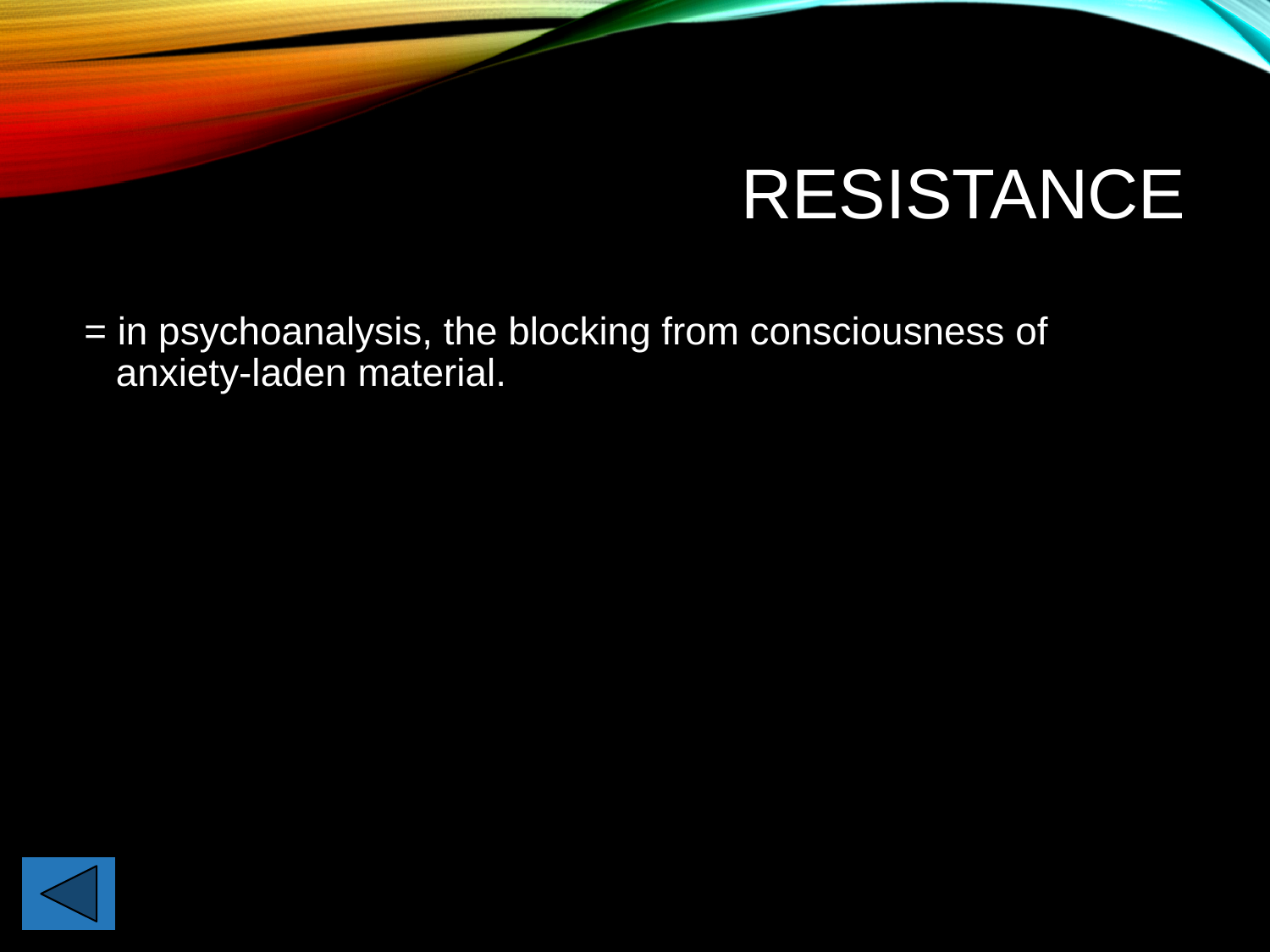

# Resistance
= in psychoanalysis, the blocking from consciousness of anxiety-laden material.